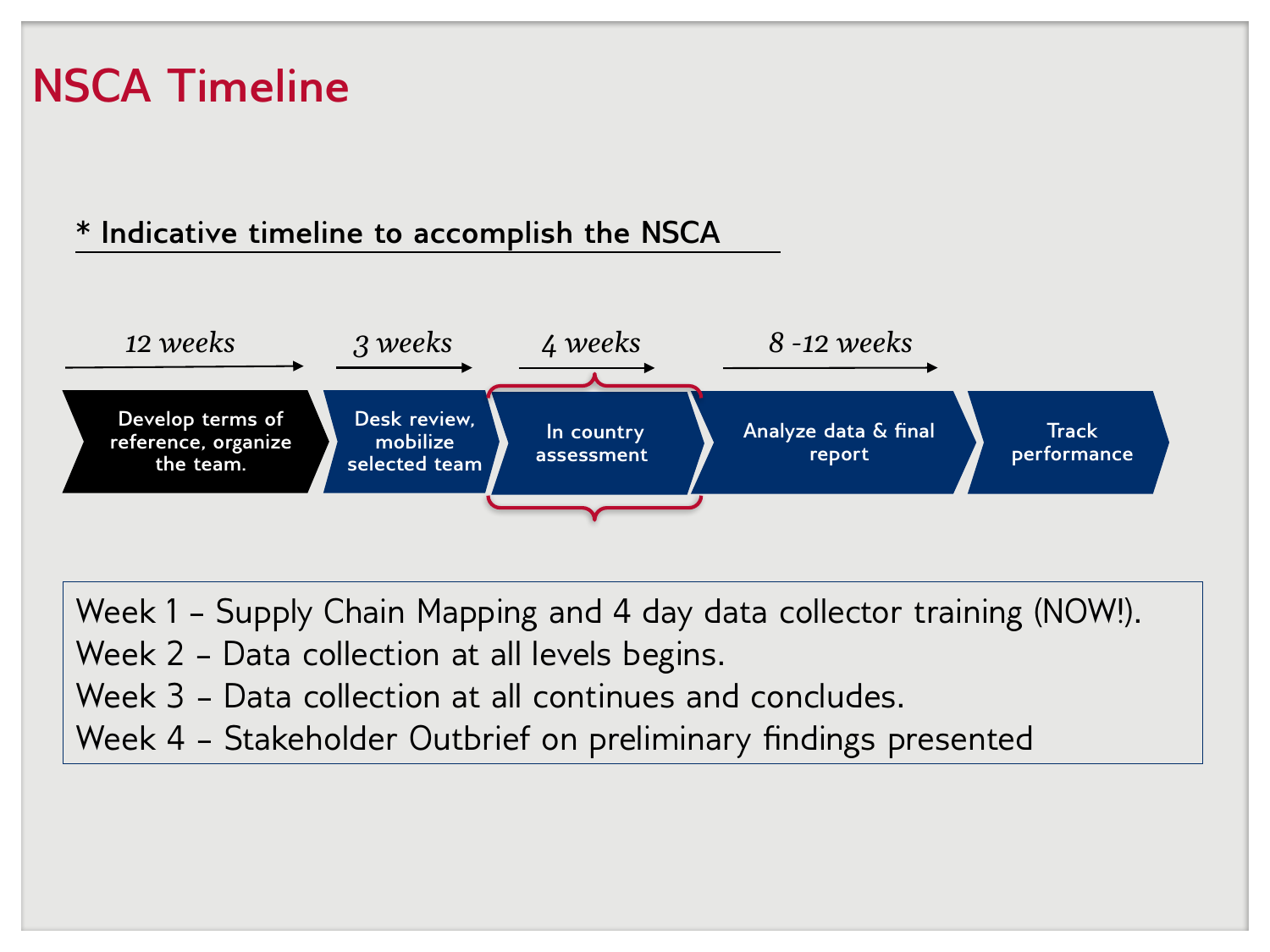

# NSCA Timeline
* Indicative timeline to accomplish the NSCA
12 weeks
3 weeks
4 weeks
8 -12 weeks

Develop terms of reference, organize the team.

Desk review, mobilize selected team

Analyze data & final report

Track performance

In country assessment
Week 1 – Supply Chain Mapping and 4 day data collector training (NOW!).
Week 2 – Data collection at all levels begins.
Week 3 – Data collection at all continues and concludes.
Week 4 – Stakeholder Outbrief on preliminary findings presented